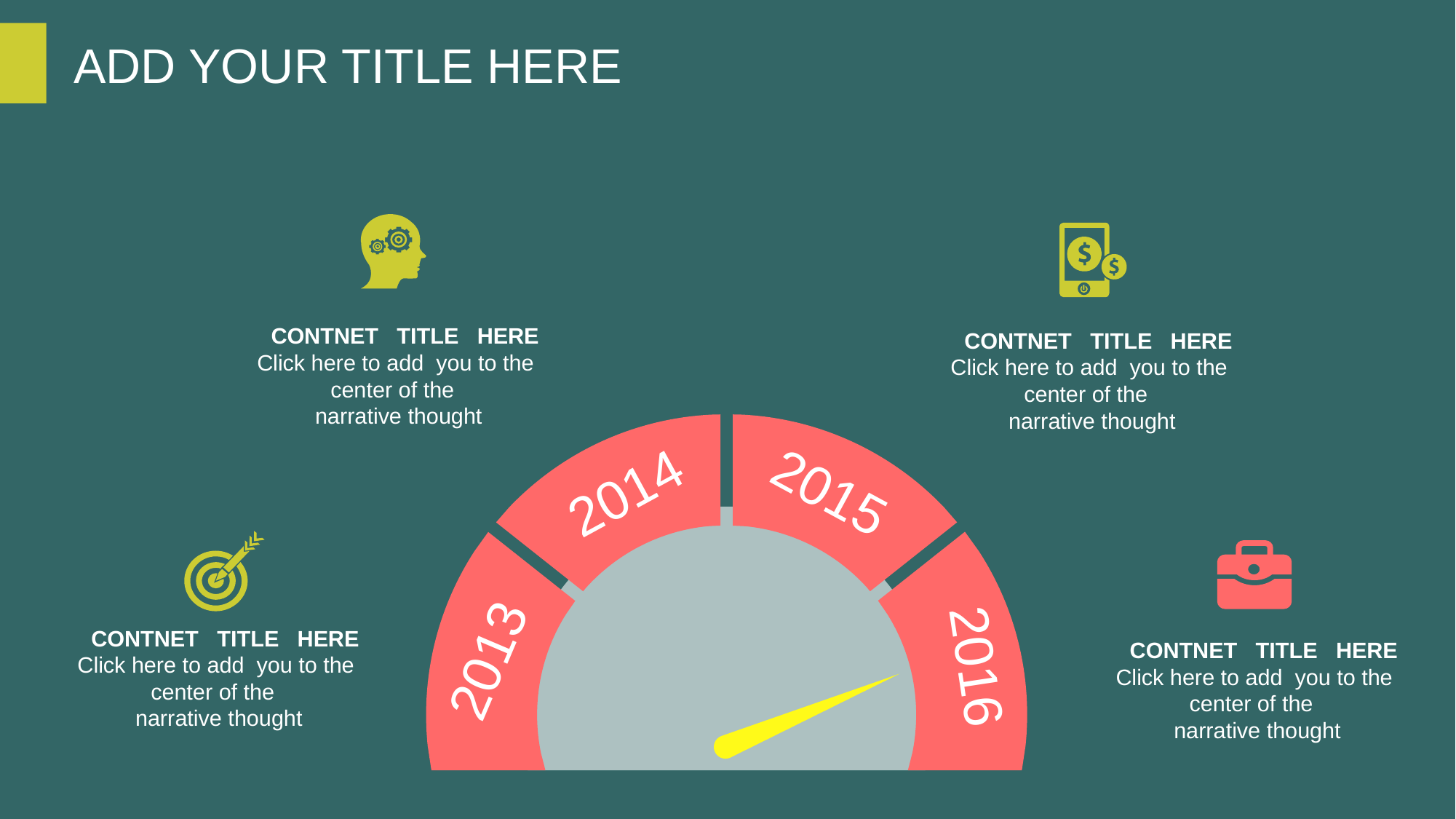

ADD YOUR TITLE HERE

  CONTNET   TITLE   HERE
Click here to add  you to the  center of the
narrative thought
  CONTNET   TITLE   HERE
Click here to add  you to the  center of the
narrative thought

2014

2015

2016

2013

  CONTNET   TITLE   HERE
Click here to add  you to the  center of the
narrative thought
  CONTNET   TITLE   HERE
Click here to add  you to the  center of the
narrative thought